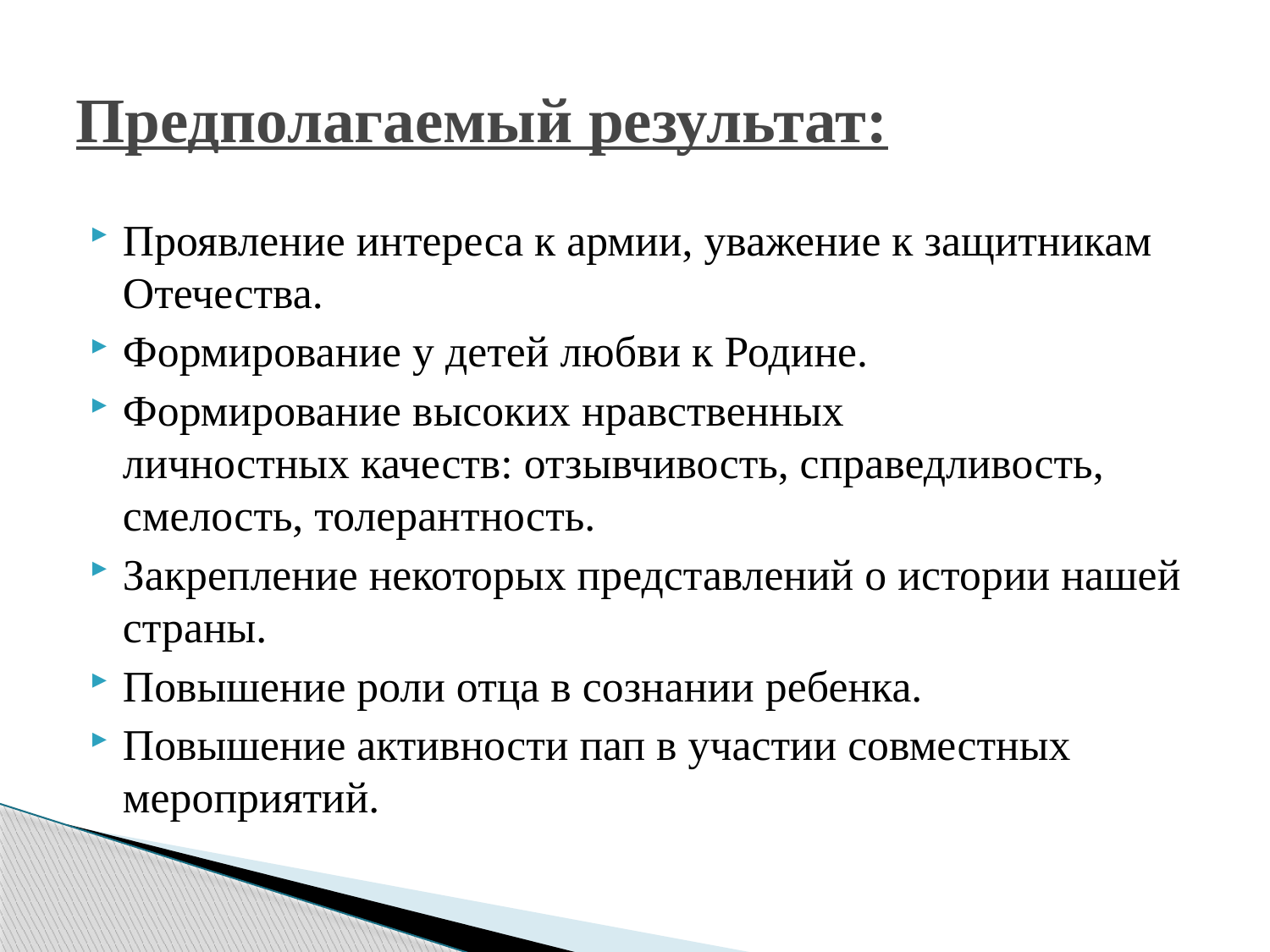

# Предполагаемый результат:
Проявление интереса к армии, уважение к защитникам Отечества.
Формирование у детей любви к Родине.
Формирование высоких нравственных личностных качеств: отзывчивость, справедливость, смелость, толерантность.
Закрепление некоторых представлений о истории нашей страны.
Повышение роли отца в сознании ребенка.
Повышение активности пап в участии совместных мероприятий.